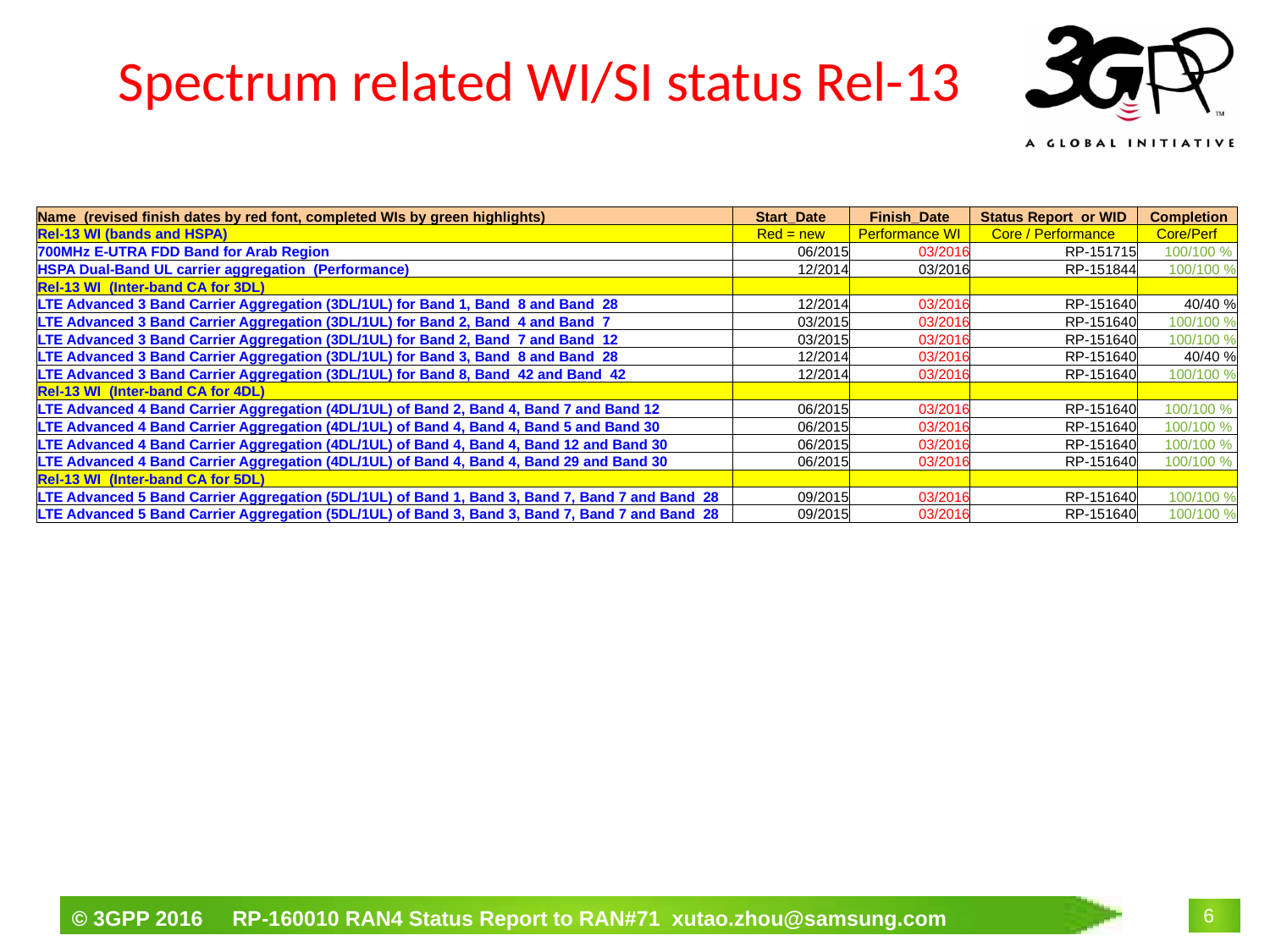

# Spectrum related WI/SI status Rel-13
| Name (revised finish dates by red font, completed WIs by green highlights) | Start\_Date | Finish\_Date | Status Report or WID | Completion |
| --- | --- | --- | --- | --- |
| Rel-13 WI (bands and HSPA) | Red = new | Performance WI | Core / Performance | Core/Perf |
| 700MHz E-UTRA FDD Band for Arab Region | 06/2015 | 03/2016 | RP-151715 | 100/100 % |
| HSPA Dual-Band UL carrier aggregation (Performance) | 12/2014 | 03/2016 | RP-151844 | 100/100 % |
| Rel-13 WI (Inter-band CA for 3DL) |  |  |  |  |
| LTE Advanced 3 Band Carrier Aggregation (3DL/1UL) for Band 1, Band 8 and Band 28 | 12/2014 | 03/2016 | RP-151640 | 40/40 % |
| LTE Advanced 3 Band Carrier Aggregation (3DL/1UL) for Band 2, Band 4 and Band 7 | 03/2015 | 03/2016 | RP-151640 | 100/100 % |
| LTE Advanced 3 Band Carrier Aggregation (3DL/1UL) for Band 2, Band 7 and Band 12 | 03/2015 | 03/2016 | RP-151640 | 100/100 % |
| LTE Advanced 3 Band Carrier Aggregation (3DL/1UL) for Band 3, Band 8 and Band 28 | 12/2014 | 03/2016 | RP-151640 | 40/40 % |
| LTE Advanced 3 Band Carrier Aggregation (3DL/1UL) for Band 8, Band 42 and Band 42 | 12/2014 | 03/2016 | RP-151640 | 100/100 % |
| Rel-13 WI (Inter-band CA for 4DL) |  |  |  |  |
| LTE Advanced 4 Band Carrier Aggregation (4DL/1UL) of Band 2, Band 4, Band 7 and Band 12 | 06/2015 | 03/2016 | RP-151640 | 100/100 % |
| LTE Advanced 4 Band Carrier Aggregation (4DL/1UL) of Band 4, Band 4, Band 5 and Band 30 | 06/2015 | 03/2016 | RP-151640 | 100/100 % |
| LTE Advanced 4 Band Carrier Aggregation (4DL/1UL) of Band 4, Band 4, Band 12 and Band 30 | 06/2015 | 03/2016 | RP-151640 | 100/100 % |
| LTE Advanced 4 Band Carrier Aggregation (4DL/1UL) of Band 4, Band 4, Band 29 and Band 30 | 06/2015 | 03/2016 | RP-151640 | 100/100 % |
| Rel-13 WI (Inter-band CA for 5DL) |  |  |  |  |
| LTE Advanced 5 Band Carrier Aggregation (5DL/1UL) of Band 1, Band 3, Band 7, Band 7 and Band 28 | 09/2015 | 03/2016 | RP-151640 | 100/100 % |
| LTE Advanced 5 Band Carrier Aggregation (5DL/1UL) of Band 3, Band 3, Band 7, Band 7 and Band 28 | 09/2015 | 03/2016 | RP-151640 | 100/100 % |